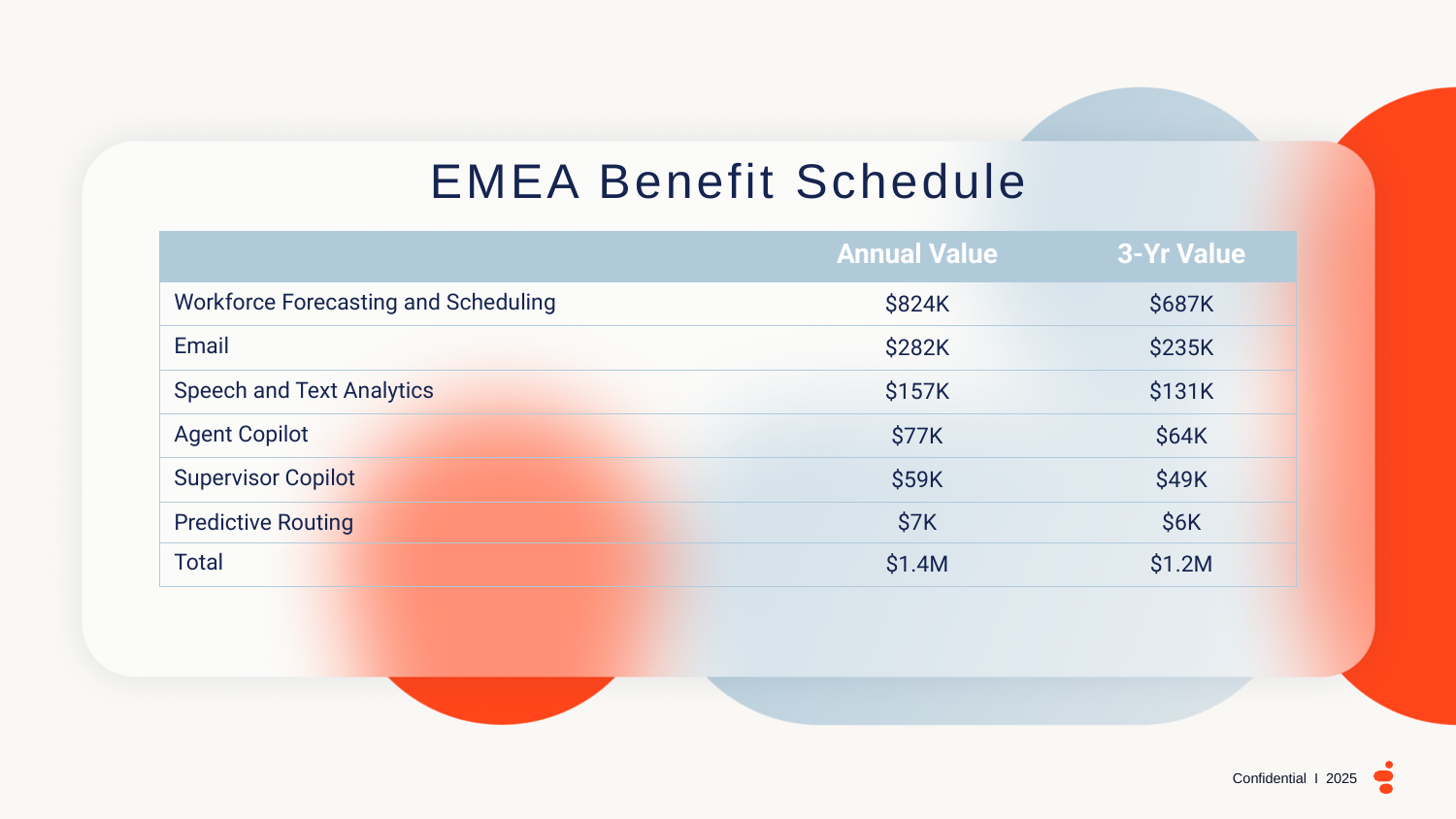

EMEA Benefit Schedule
|  | Annual Value | 3-Yr Value |
| --- | --- | --- |
| Workforce Forecasting and Scheduling | $824K | $687K |
| Email | $282K | $235K |
| Speech and Text Analytics | $157K | $131K |
| Agent Copilot | $77K | $64K |
| Supervisor Copilot | $59K | $49K |
| Predictive Routing | $7K | $6K |
| Total | $1.4M | $1.2M |